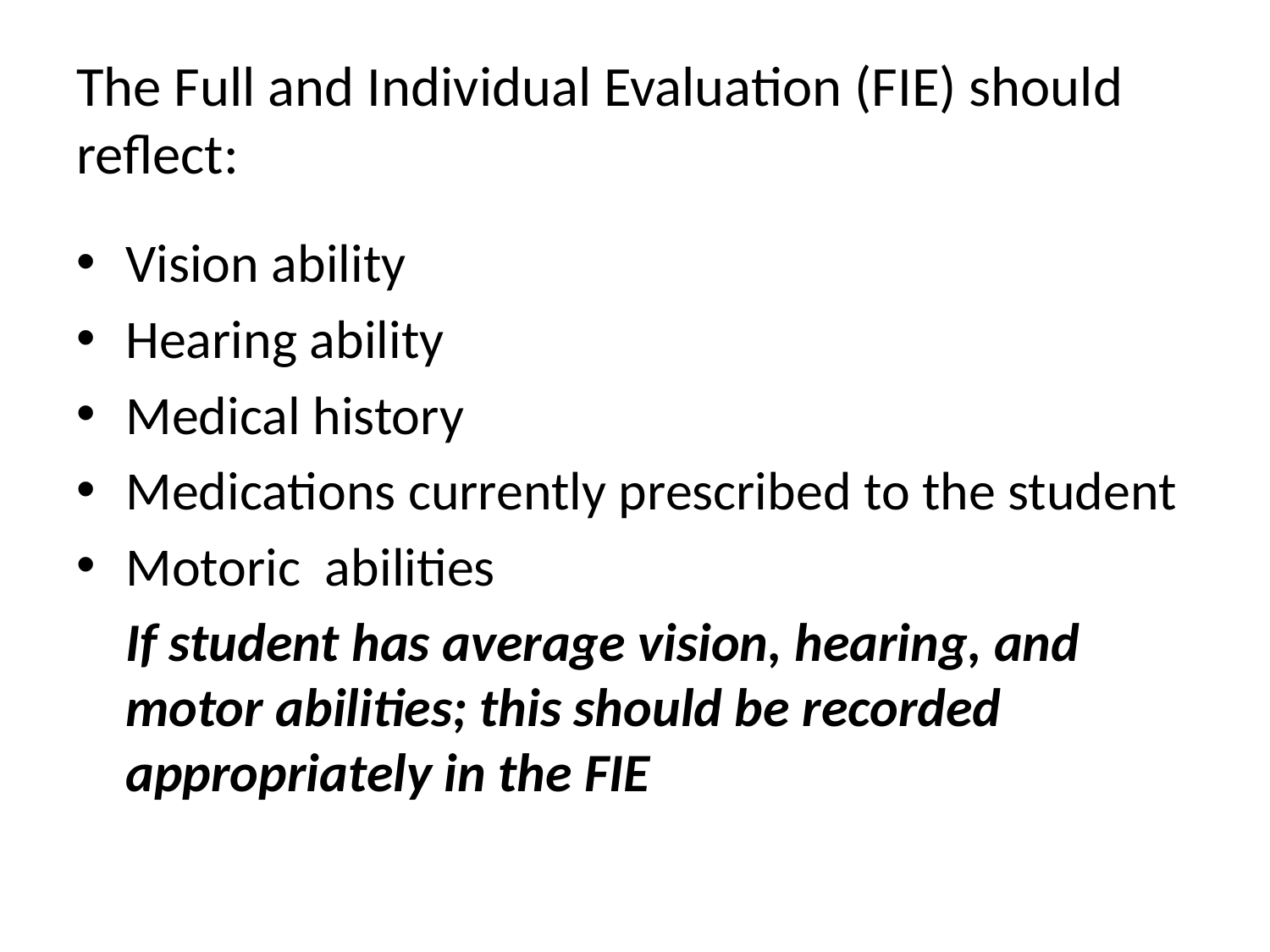

# The Full and Individual Evaluation (FIE) should reflect:
Vision ability
Hearing ability
Medical history
Medications currently prescribed to the student
Motoric  abilities
	If student has average vision, hearing, and motor abilities; this should be recorded appropriately in the FIE